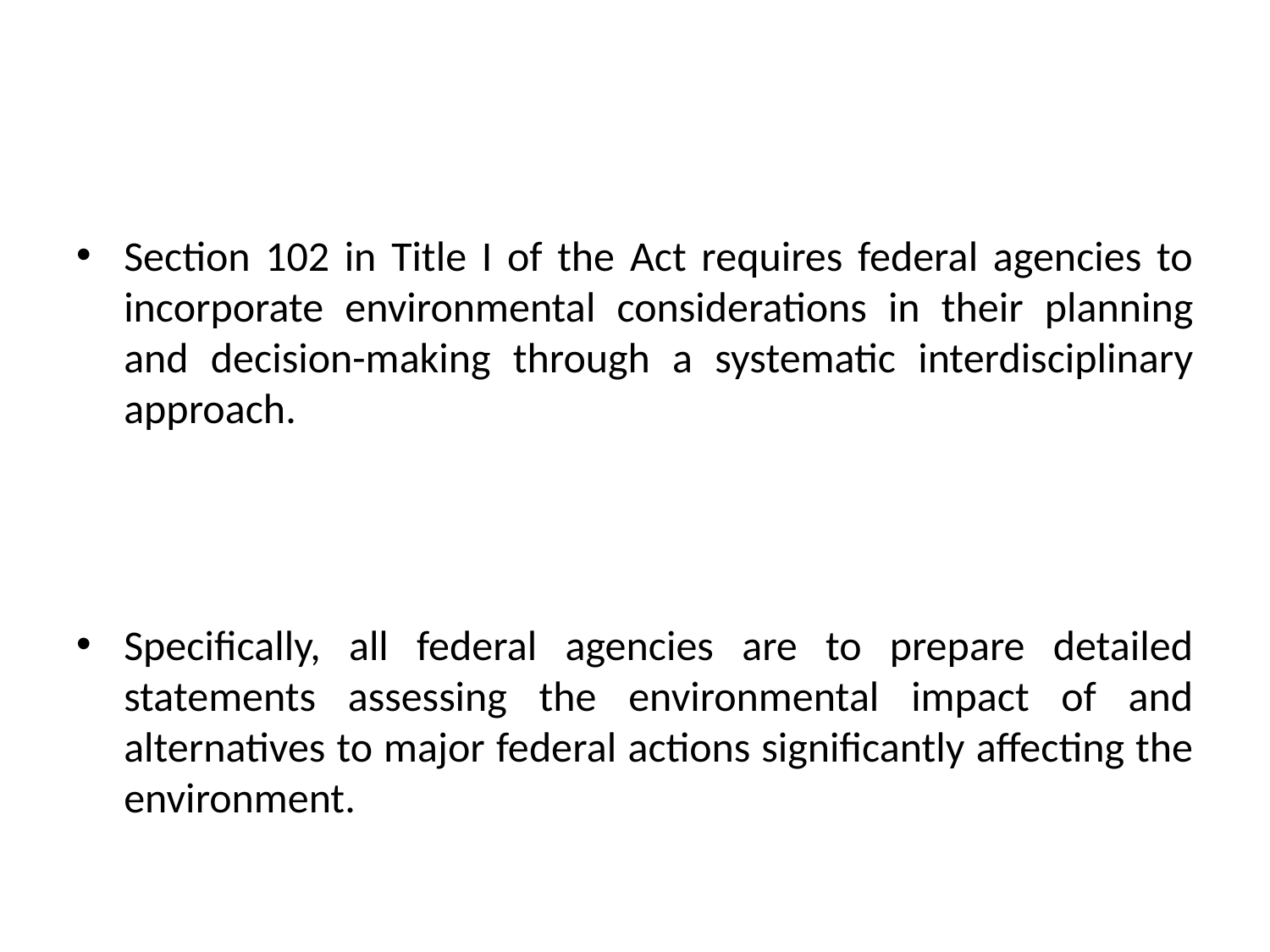

#
Section 102 in Title I of the Act requires federal agencies to incorporate environmental considerations in their planning and decision-making through a systematic interdisciplinary approach.

Specifically, all federal agencies are to prepare detailed statements assessing the environmental impact of and alternatives to major federal actions significantly affecting the environment.